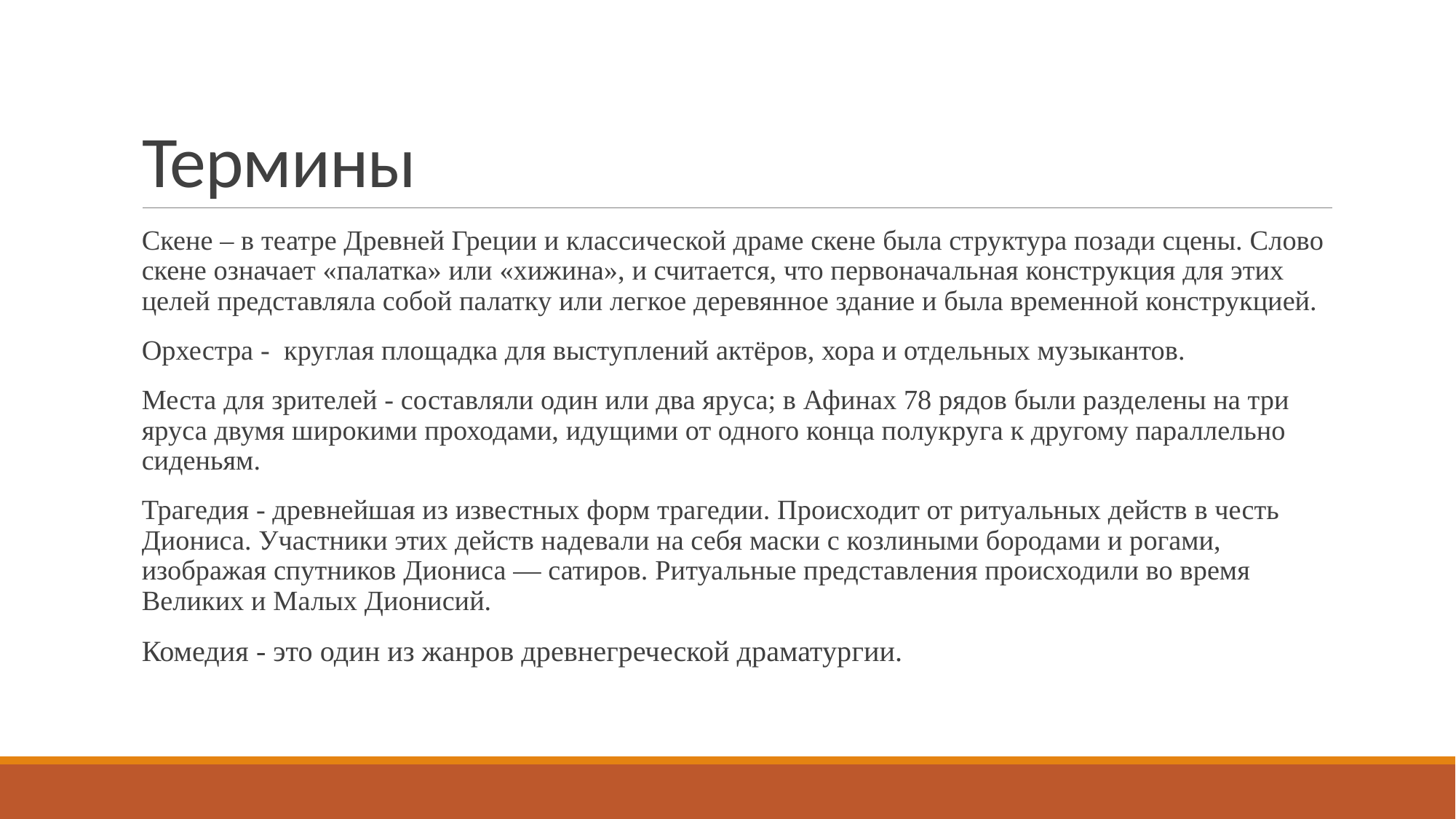

# Термины
Скене – в театре Древней Греции и классической драме скене была структура позади сцены. Слово скене означает «палатка» или «хижина», и считается, что первоначальная конструкция для этих целей представляла собой палатку или легкое деревянное здание и была временной конструкцией.
Орхестра -  круглая площадка для выступлений актёров, хора и отдельных музыкантов.
Места для зрителей - составляли один или два яруса; в Афинах 78 рядов были разделены на три яруса двумя широкими проходами, идущими от одного конца полукруга к другому параллельно сиденьям.
Трагедия - древнейшая из известных форм трагедии. Происходит от ритуальных действ в честь Диониса. Участники этих действ надевали на себя маски с козлиными бородами и рогами, изображая спутников Диониса — сатиров. Ритуальные представления происходили во время Великих и Малых Дионисий.
Комедия - это один из жанров древнегреческой драматургии.